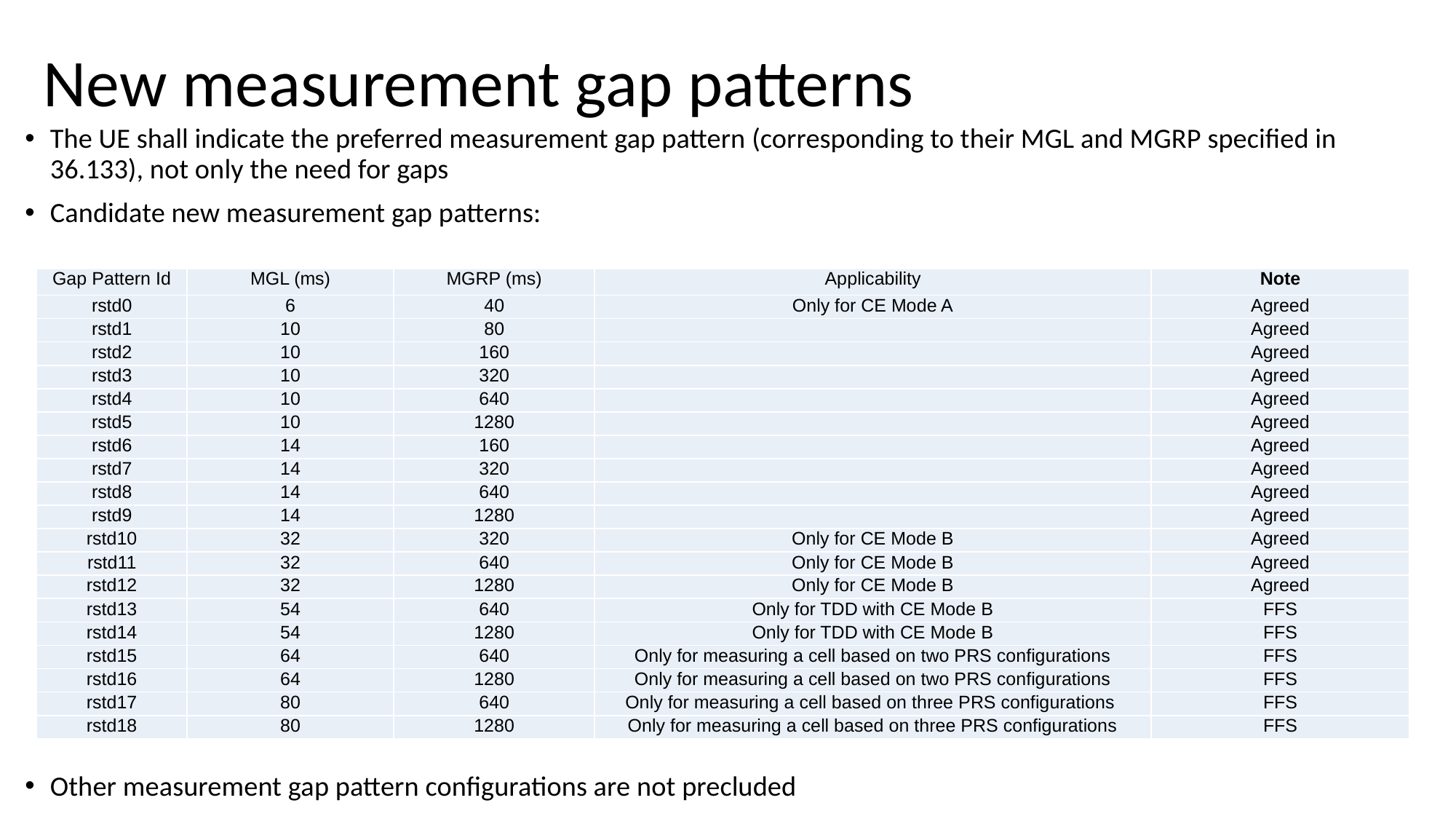

# New measurement gap patterns
The UE shall indicate the preferred measurement gap pattern (corresponding to their MGL and MGRP specified in 36.133), not only the need for gaps
Candidate new measurement gap patterns:

Other measurement gap pattern configurations are not precluded

| Gap Pattern Id | MGL (ms) | MGRP (ms) | Applicability | Note |
| --- | --- | --- | --- | --- |
| rstd0 | 6 | 40 | Only for CE Mode A | Agreed |
| rstd1 | 10 | 80 |  | Agreed |
| rstd2 | 10 | 160 |  | Agreed |
| rstd3 | 10 | 320 |  | Agreed |
| rstd4 | 10 | 640 |  | Agreed |
| rstd5 | 10 | 1280 |  | Agreed |
| rstd6 | 14 | 160 |  | Agreed |
| rstd7 | 14 | 320 |  | Agreed |
| rstd8 | 14 | 640 |  | Agreed |
| rstd9 | 14 | 1280 |  | Agreed |
| rstd10 | 32 | 320 | Only for CE Mode B | Agreed |
| rstd11 | 32 | 640 | Only for CE Mode B | Agreed |
| rstd12 | 32 | 1280 | Only for CE Mode B | Agreed |
| rstd13 | 54 | 640 | Only for TDD with CE Mode B | FFS |
| rstd14 | 54 | 1280 | Only for TDD with CE Mode B | FFS |
| rstd15 | 64 | 640 | Only for measuring a cell based on two PRS configurations | FFS |
| rstd16 | 64 | 1280 | Only for measuring a cell based on two PRS configurations | FFS |
| rstd17 | 80 | 640 | Only for measuring a cell based on three PRS configurations | FFS |
| rstd18 | 80 | 1280 | Only for measuring a cell based on three PRS configurations | FFS |